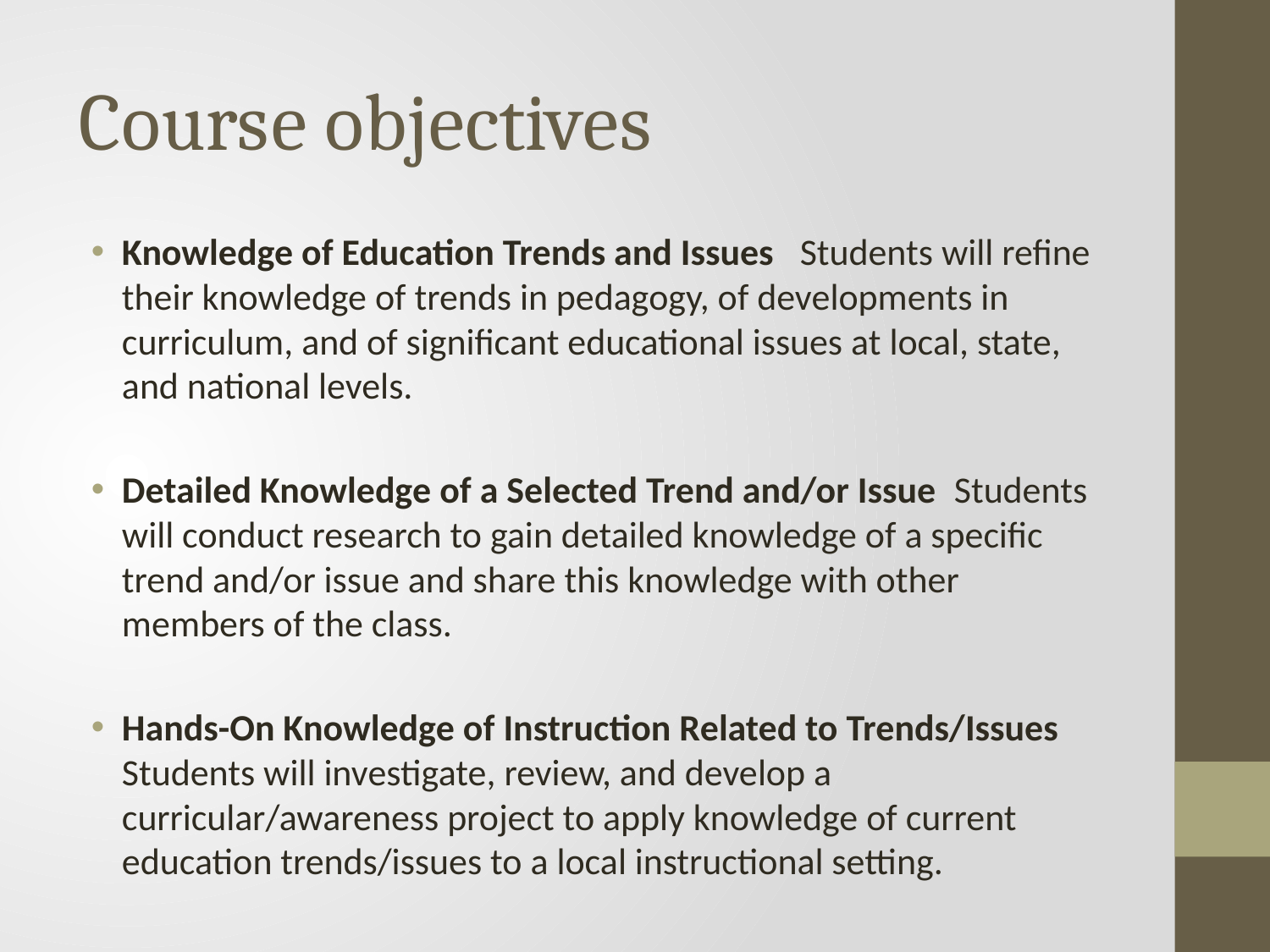

# Course objectives
Knowledge of Education Trends and Issues   Students will refine their knowledge of trends in pedagogy, of developments in curriculum, and of significant educational issues at local, state, and national levels.

Detailed Knowledge of a Selected Trend and/or Issue  Students will conduct research to gain detailed knowledge of a specific trend and/or issue and share this knowledge with other members of the class.

Hands-On Knowledge of Instruction Related to Trends/Issues Students will investigate, review, and develop a curricular/awareness project to apply knowledge of current education trends/issues to a local instructional setting.